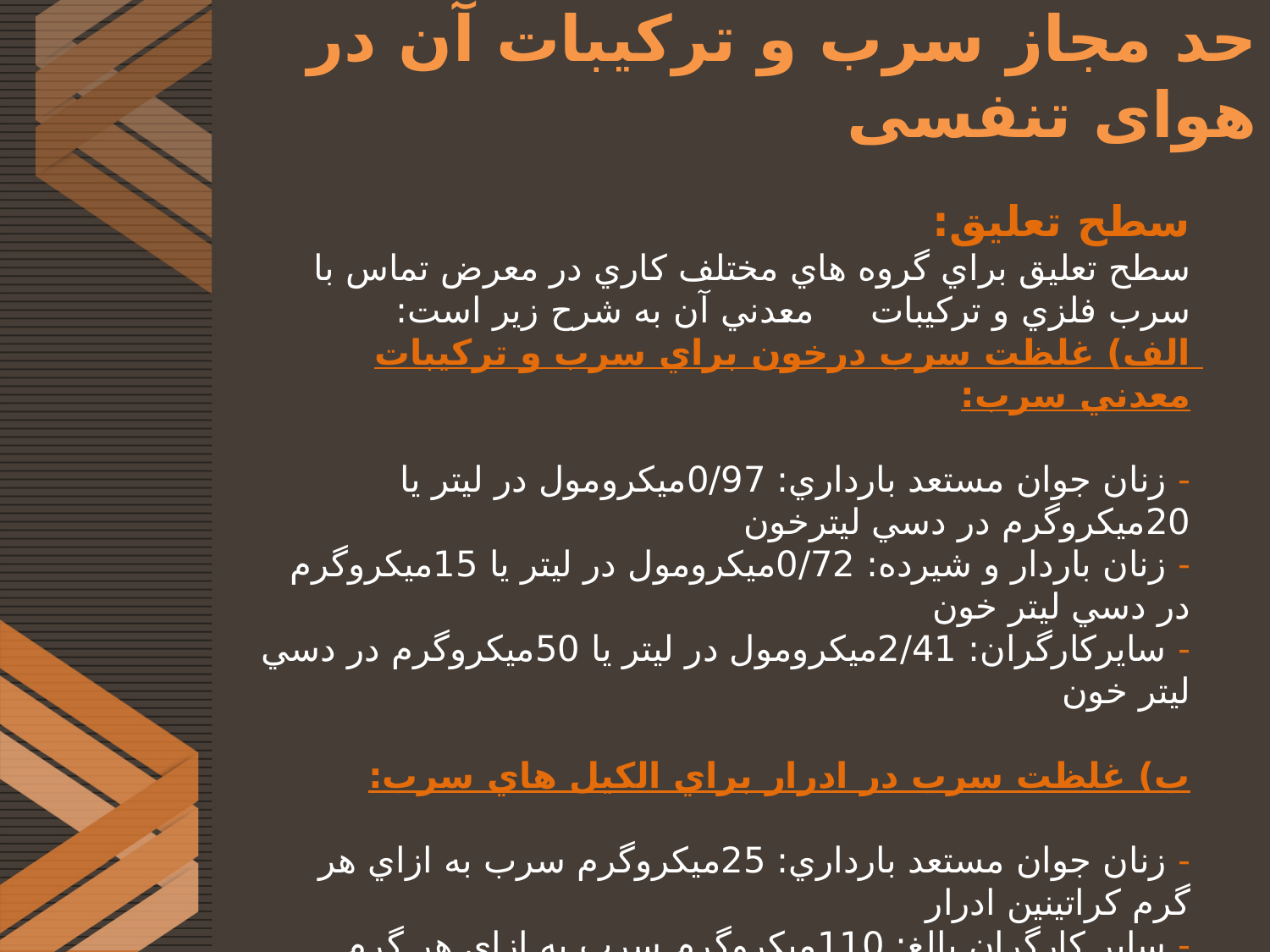

# حد مجاز سرب و ترکیبات آن در هوای تنفسی
سطح تعلیق:
سطح تعليق براي گروه هاي مختلف كاري در معرض تماس با سرب فلزي و تركيبات     معدني آن به شرح زير است:
الف) غلظت سرب درخون براي سرب و تركيبات معدني سرب:
- زنان جوان مستعد بارداري: 0/97ميکرومول در ليتر يا 20ميکروگرم در دسي ليترخون
- زنان باردار و شيرده: 0/72ميکرومول در ليتر يا 15ميکروگرم در دسي ليتر خون
- سايركارگران: 2/41ميکرومول در ليتر يا 50ميکروگرم در دسي ليتر خون
ب) غلظت سرب در ادرار براي الکيل هاي سرب:
- زنان جوان مستعد بارداري: 25ميکروگرم سرب به ازاي هر گرم كراتينين ادرار
- ساير كارگران بالغ: 110ميکروگرم سرب به ازاي هر گرم كراتينين ادرار در خصوص     ارزيابي مواجهه با تركيبات آلکيل سرب، غلظت كل سرب ادرار به ازاي غلظت كراتينين  مورد بررسي قرار مي گيرد تا اختلاف در حجم هاي ادرار مختلف اصلاح شود.